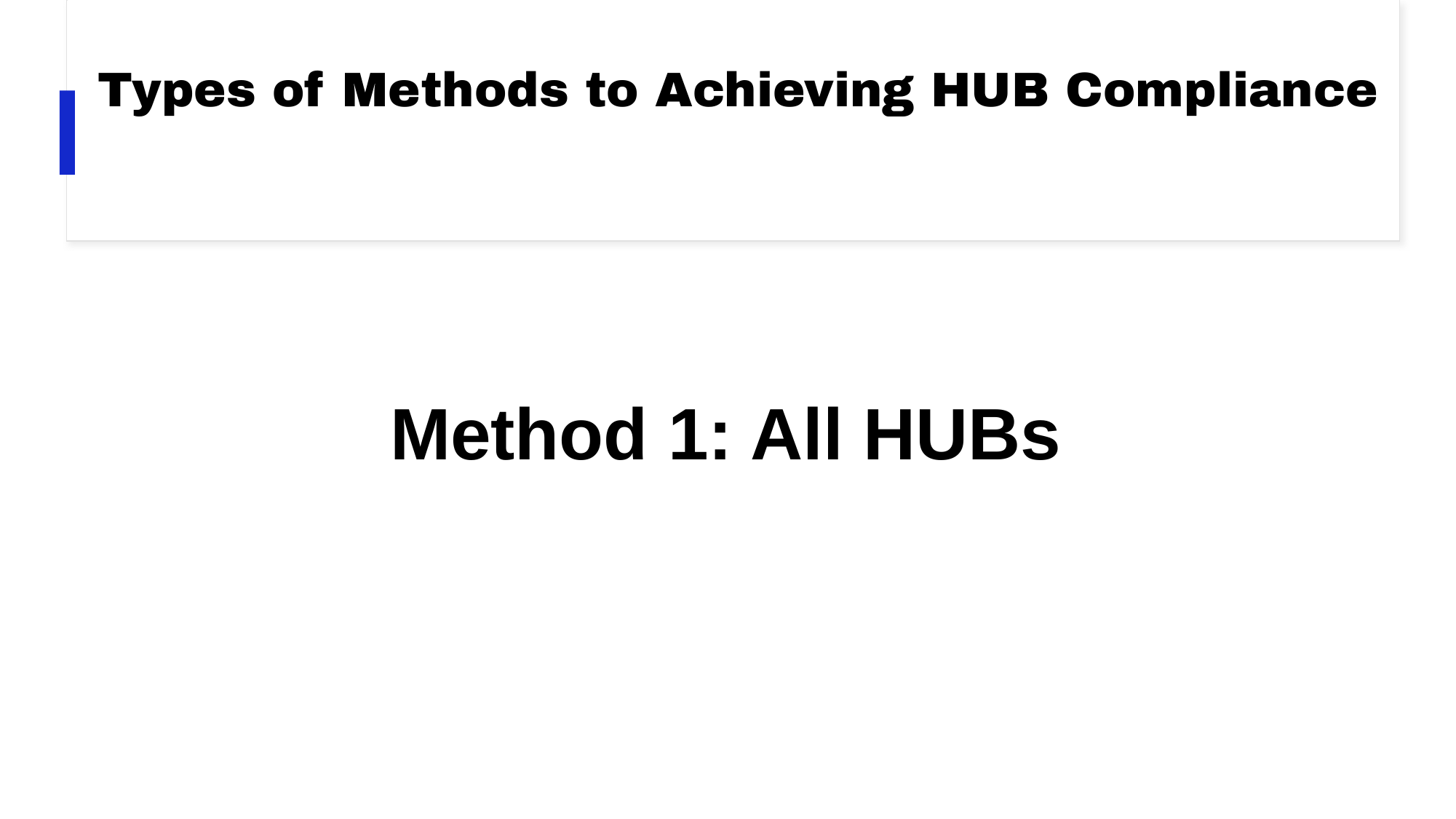

# Types of Methods to Achieving HUB Compliance

Method 1: All HUBs